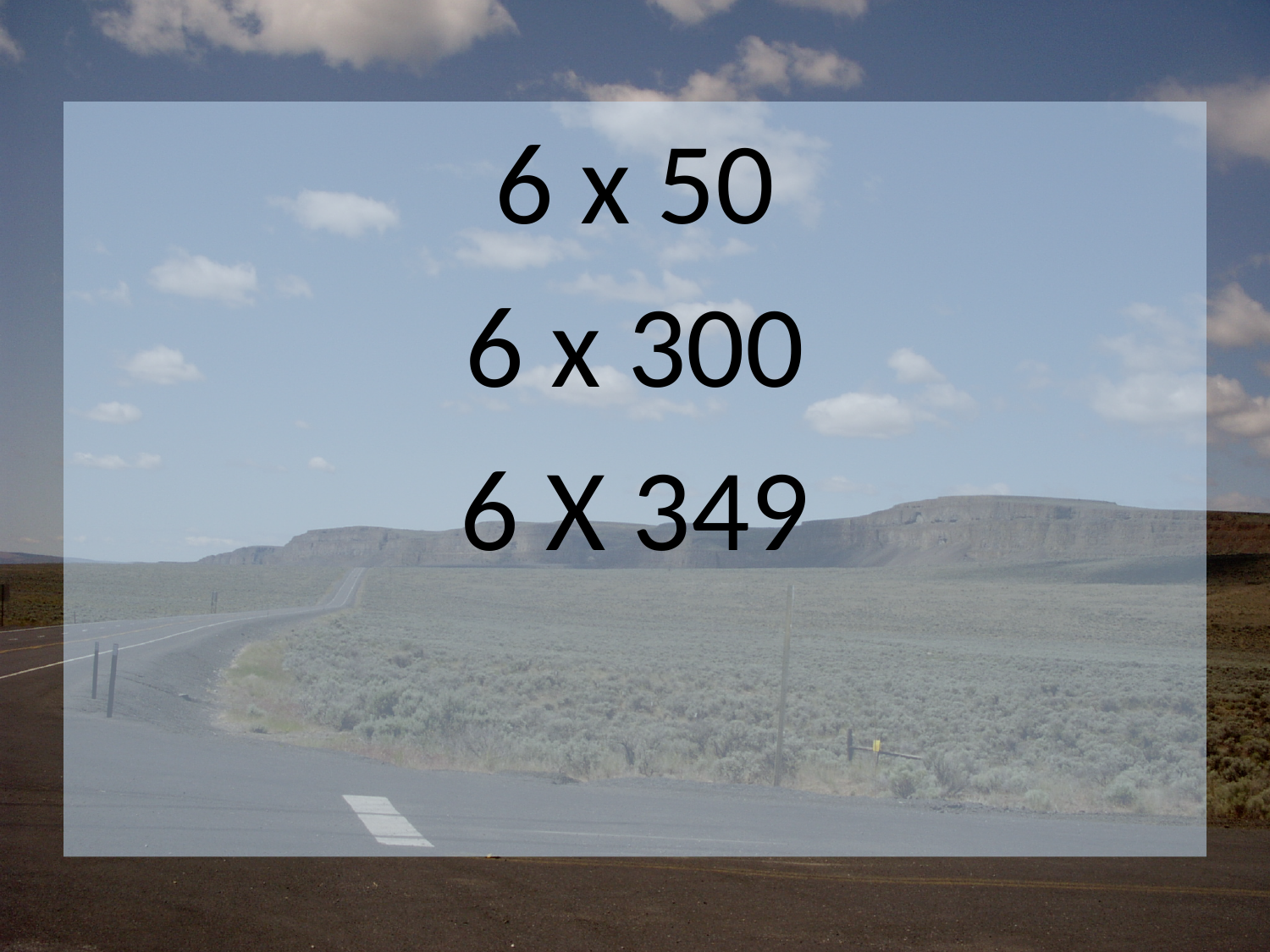

6 x 50
6 x 300
6 X 349